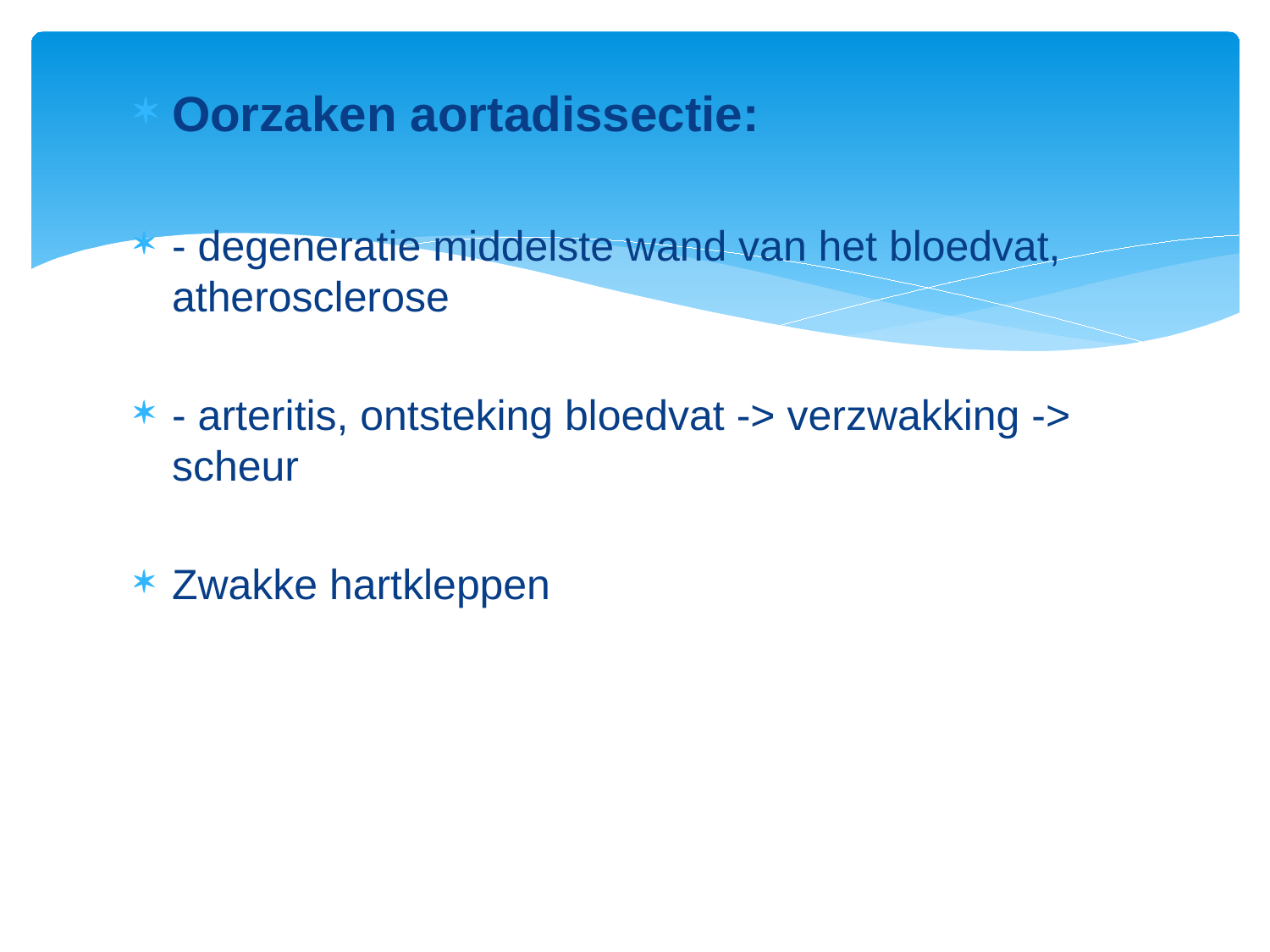

#
Oorzaken aortadissectie:

- degeneratie middelste wand van het bloedvat, atherosclerose

- arteritis, ontsteking bloedvat -> verzwakking -> scheur

Zwakke hartkleppen